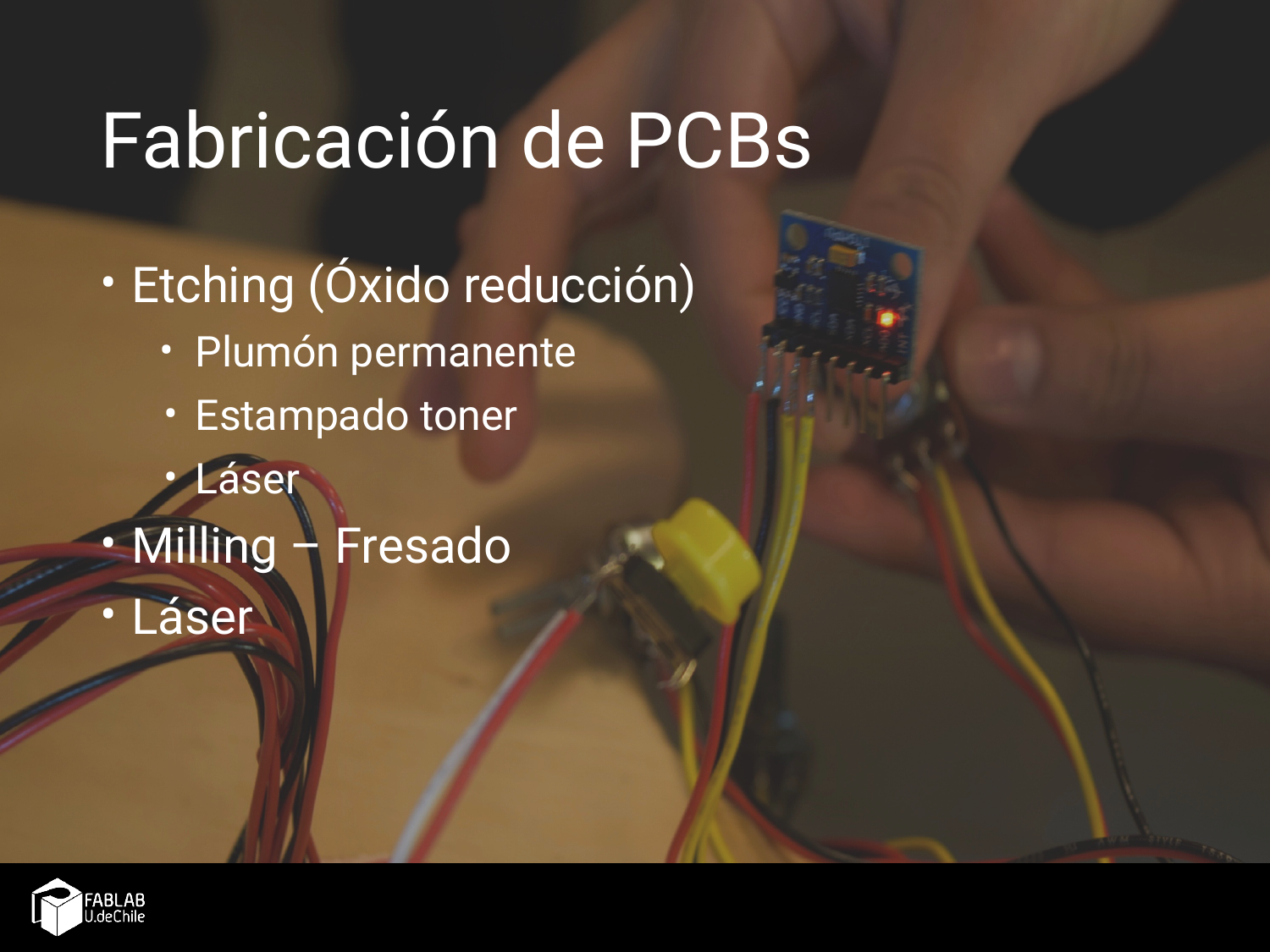

# Fabricación de PCBs
Etching (Óxido reducción)
Plumón permanente
Estampado toner
Láser
Milling – Fresado
Láser